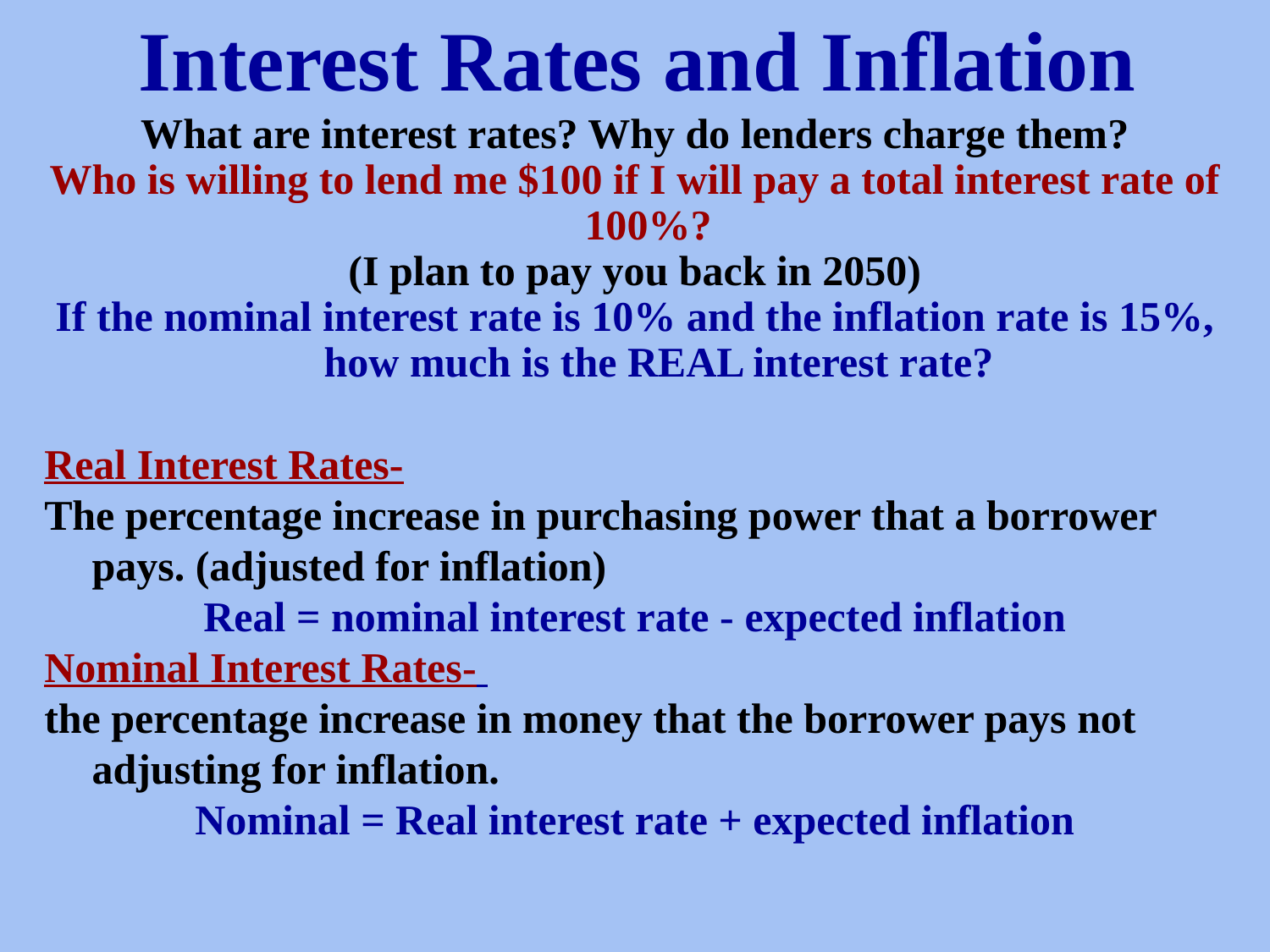

Interest Rates and Inflation
What are interest rates? Why do lenders charge them?
Who is willing to lend me $100 if I will pay a total interest rate of 100%?
(I plan to pay you back in 2050)
If the nominal interest rate is 10% and the inflation rate is 15%, how much is the REAL interest rate?

Real Interest Rates-
The percentage increase in purchasing power that a borrower pays. (adjusted for inflation)
Real = nominal interest rate - expected inflation
Nominal Interest Rates-
the percentage increase in money that the borrower pays not adjusting for inflation.
Nominal = Real interest rate + expected inflation